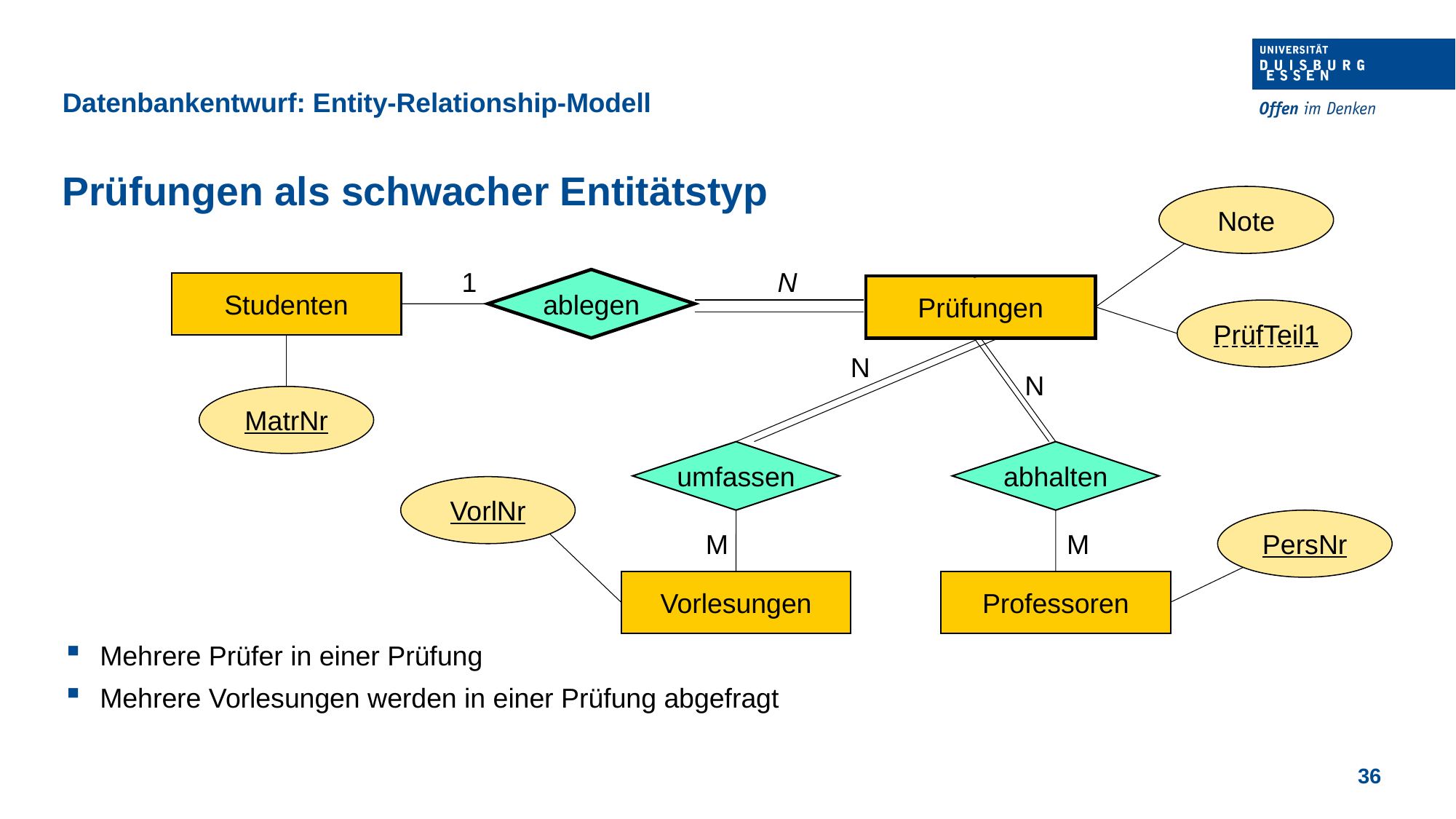

Datenbankentwurf: Entity-Relationship-Modell

Prüfungen als schwacher Entitätstyp
Note
1
N
ablegen
Studenten
Prüfungen
PrüfTeil1
N
N
MatrNr
umfassen
abhalten
VorlNr
PersNr
M
M
Vorlesungen
Professoren
Mehrere Prüfer in einer Prüfung
Mehrere Vorlesungen werden in einer Prüfung abgefragt
36